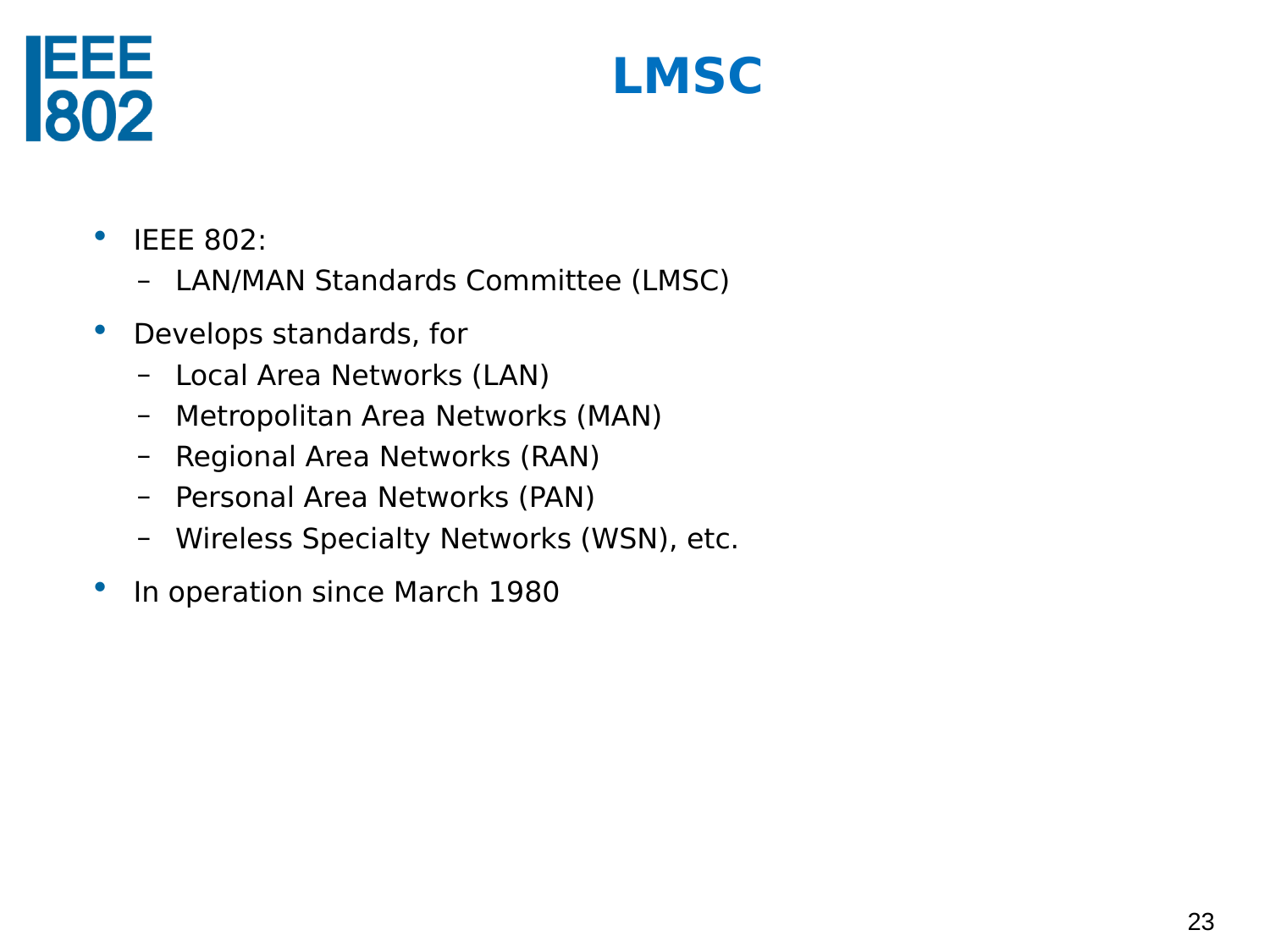

# LMSC

IEEE 802:
LAN/MAN Standards Committee (LMSC)
Develops standards, for
Local Area Networks (LAN)
Metropolitan Area Networks (MAN)
Regional Area Networks (RAN)
Personal Area Networks (PAN)
Wireless Specialty Networks (WSN), etc.
In operation since March 1980
23